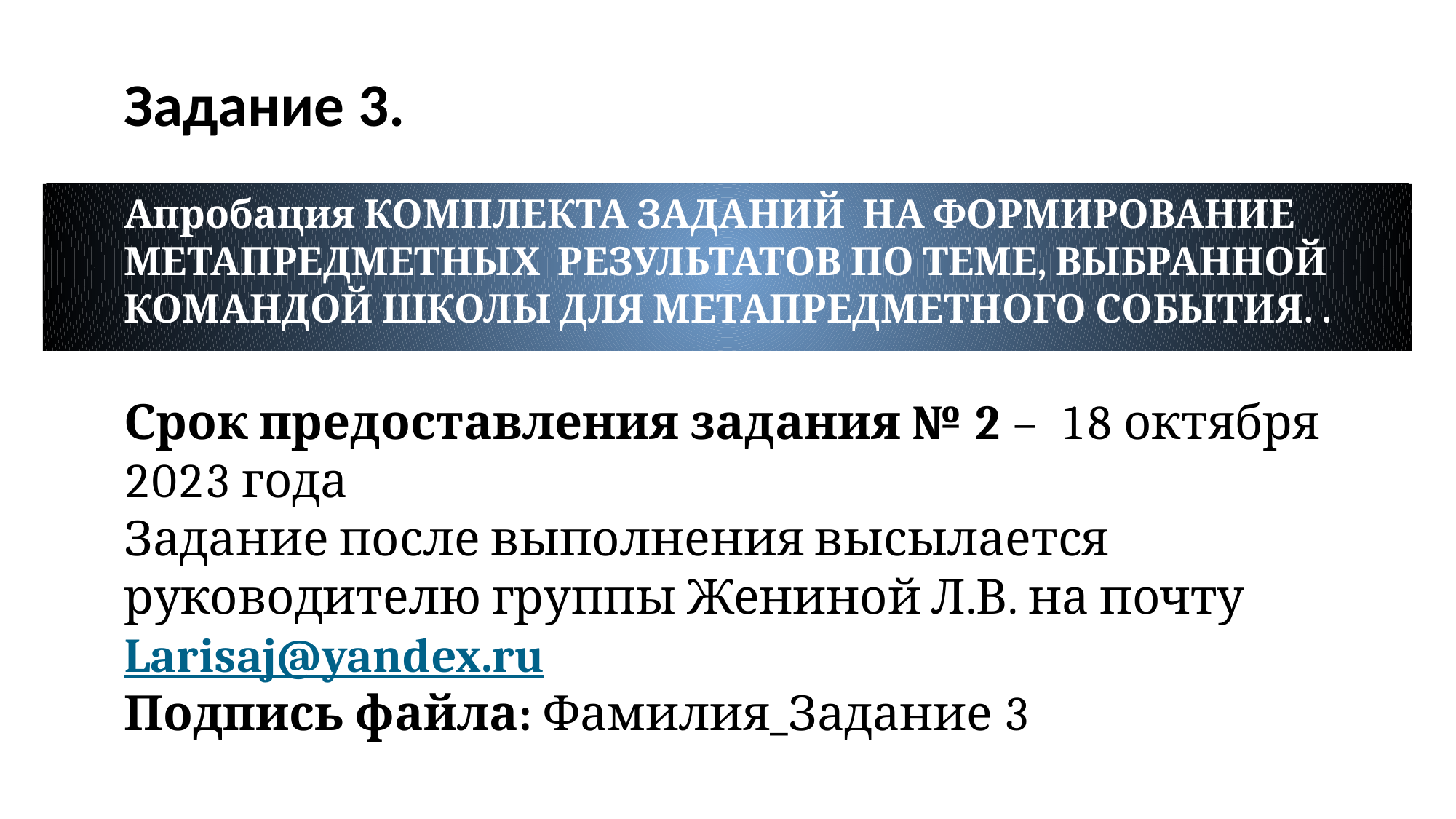

Задание 3.
Апробация КОМПЛЕКТА ЗАДАНИЙ  НА ФОРМИРОВАНИЕ МЕТАПРЕДМЕТНЫХ  РЕЗУЛЬТАТОВ ПО ТЕМЕ, ВЫБРАННОЙ КОМАНДОЙ ШКОЛЫ ДЛЯ МЕТАПРЕДМЕТНОГО СОБЫТИЯ. .

Срок предоставления задания № 2 –  18 октября 2023 года
Задание после выполнения высылается руководителю группы Жениной Л.В. на почту Larisaj@yandex.ru
Подпись файла: Фамилия_Задание 3